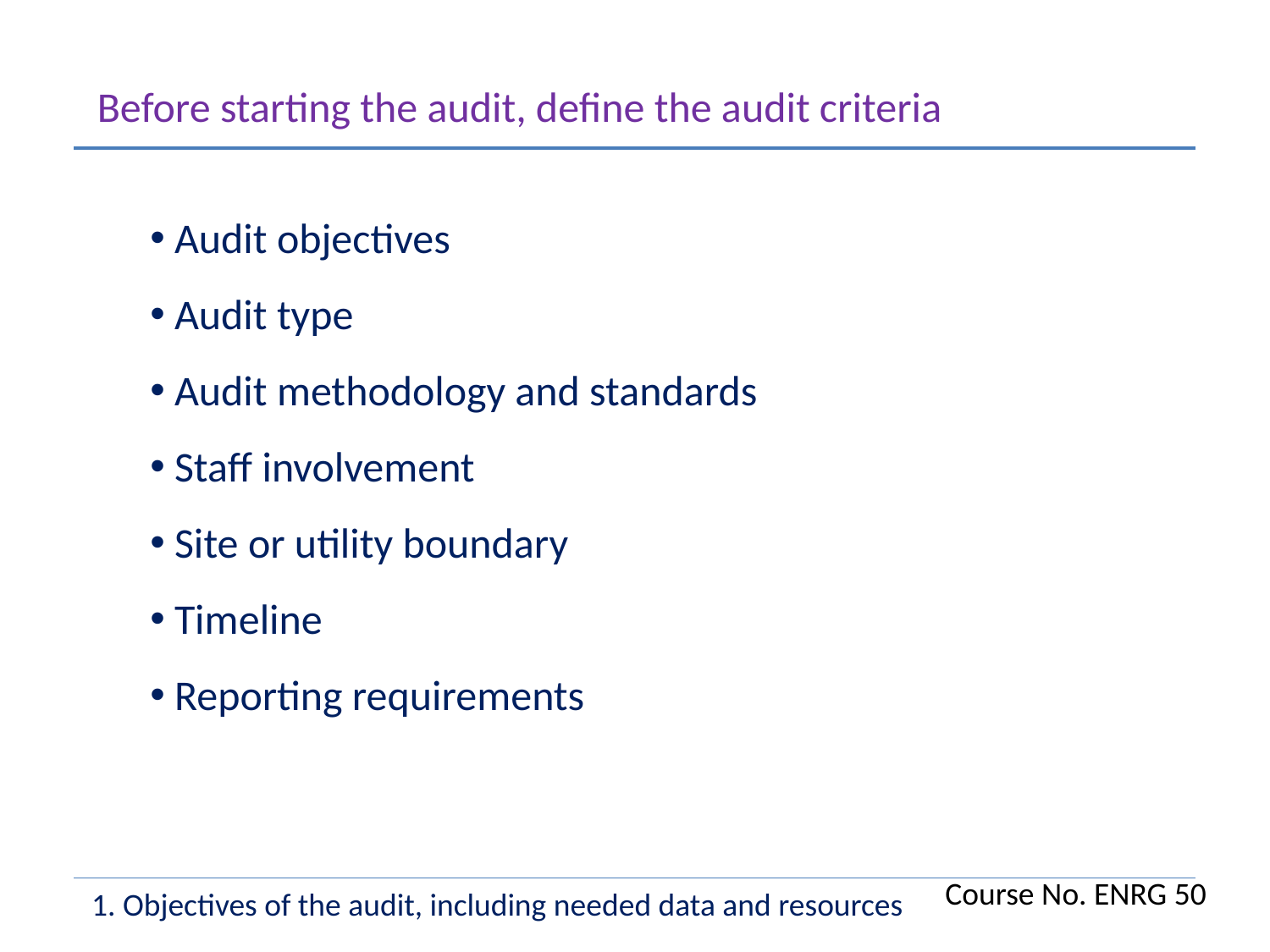

Before starting the audit, define the audit criteria
 Audit objectives
 Audit type
 Audit methodology and standards
 Staff involvement
 Site or utility boundary
 Timeline
 Reporting requirements
Course No. ENRG 50
1. Objectives of the audit, including needed data and resources